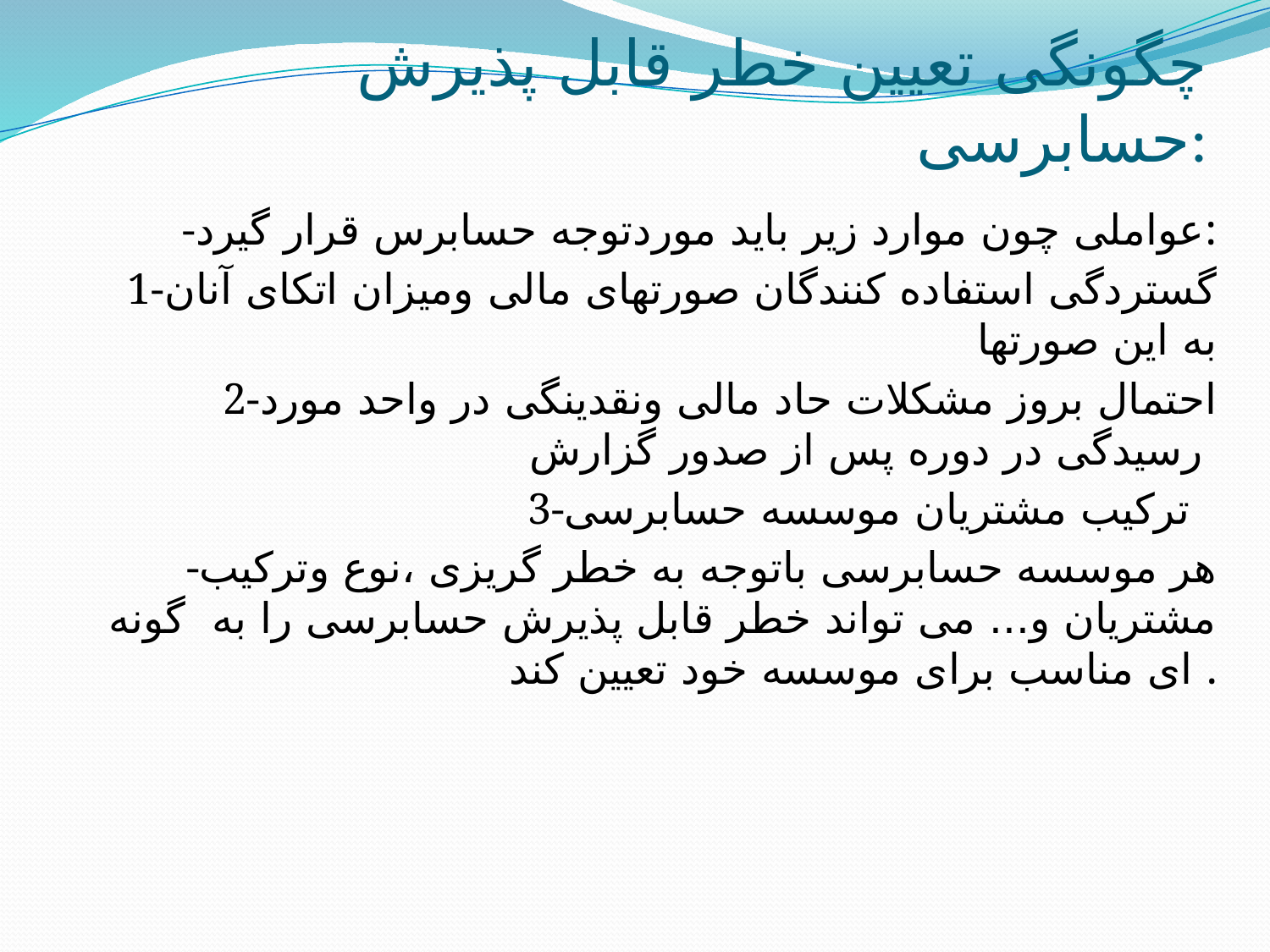

# چگونگی تعیین خطر قابل پذیرش حسابرسی:
-عواملی چون موارد زیر باید موردتوجه حسابرس قرار گیرد:
1-گستردگی استفاده کنندگان صورتهای مالی ومیزان اتکای آنان به این صورتها
2-احتمال بروز مشکلات حاد مالی ونقدینگی در واحد مورد رسیدگی در دوره پس از صدور گزارش
3-ترکیب مشتریان موسسه حسابرسی
-هر موسسه حسابرسی باتوجه به خطر گریزی ،نوع وترکیب مشتریان و... می تواند خطر قابل پذیرش حسابرسی را به  گونه ای مناسب برای موسسه خود تعیین کند .